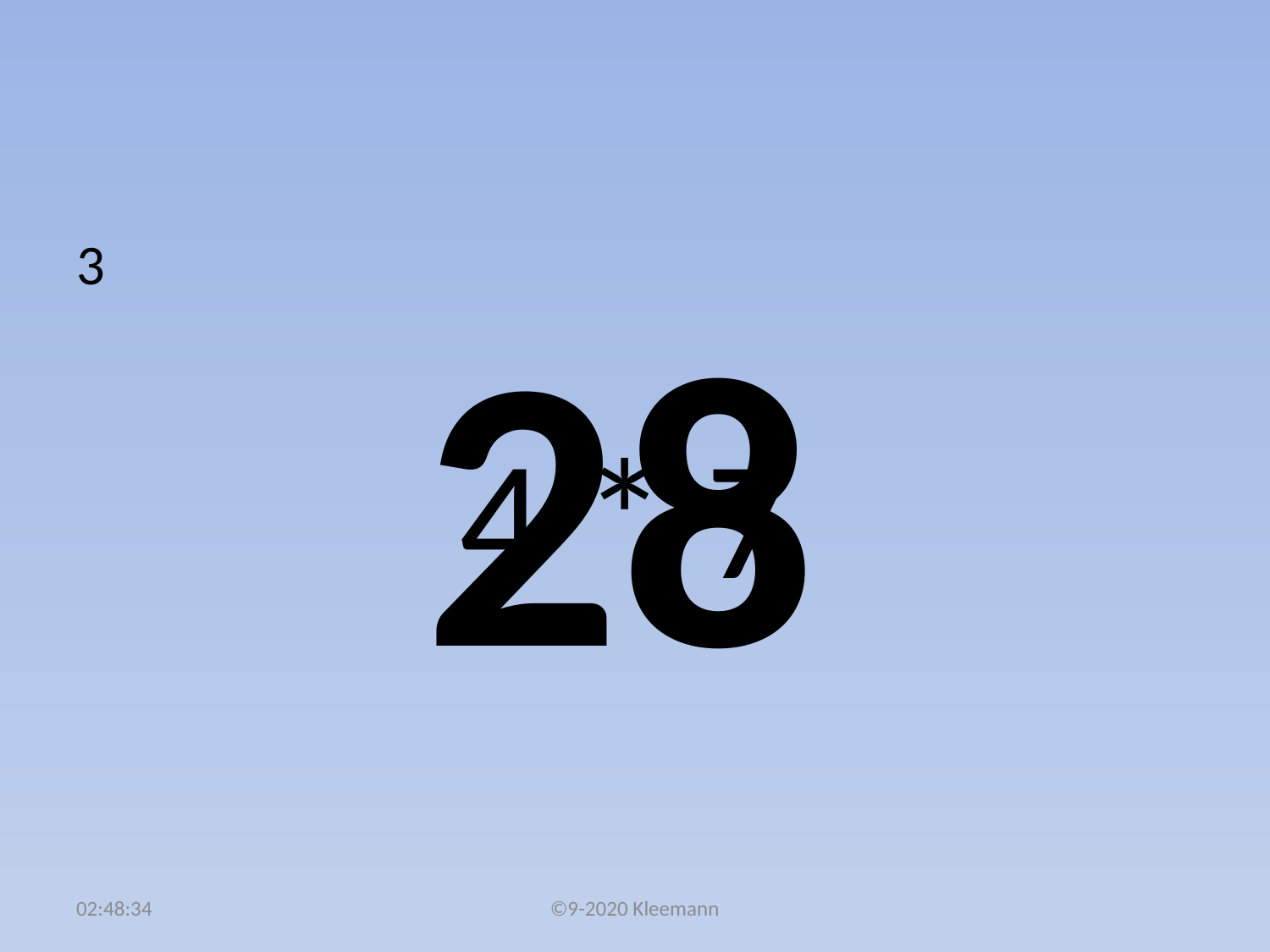

#
3

          4 * 7
28
02:48:34
©9-2020 Kleemann